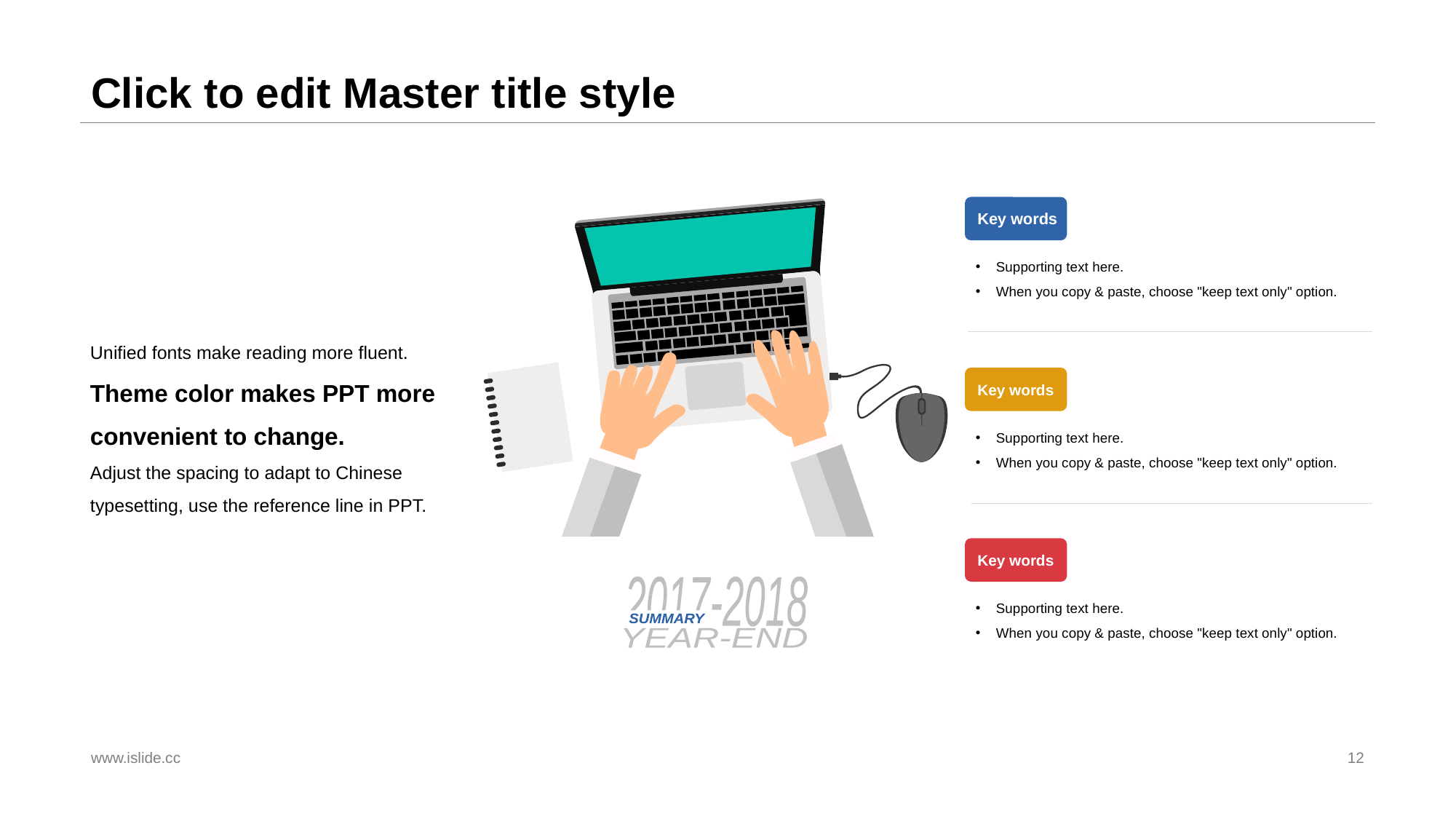

# Click to edit Master title style
Key words

Supporting text here.
When you copy & paste, choose "keep text only" option.

Unified fonts make reading more fluent.
Theme color makes PPT more convenient to change.
Adjust the spacing to adapt to Chinese typesetting, use the reference line in PPT.

Key words

Supporting text here.
When you copy & paste, choose "keep text only" option.

Key words
2017-2018
Supporting text here.
When you copy & paste, choose "keep text only" option.

SUMMARY
YEAR-END
www.islide.cc
12